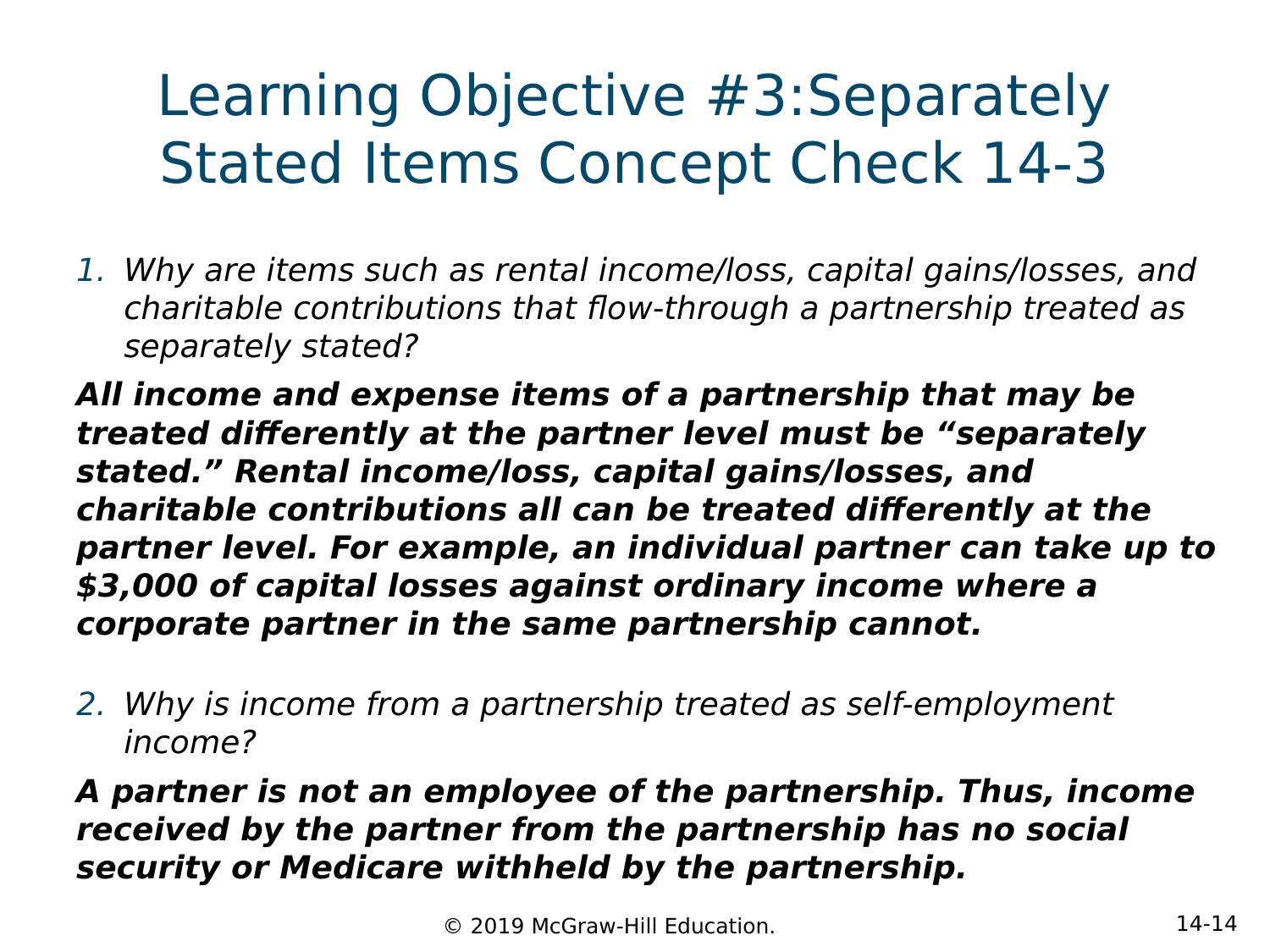

# Learning Objective #3:Separately Stated Items Concept Check 14-3
Why are items such as rental income/loss, capital gains/losses, and charitable contributions that flow-through a partnership treated as separately stated?
All income and expense items of a partnership that may be treated differently at the partner level must be “separately stated.” Rental income/loss, capital gains/losses, and charitable contributions all can be treated differently at the partner level. For example, an individual partner can take up to $3,000 of capital losses against ordinary income where a corporate partner in the same partnership cannot.
Why is income from a partnership treated as self-employment income?
A partner is not an employee of the partnership. Thus, income received by the partner from the partnership has no social security or Medicare withheld by the partnership.